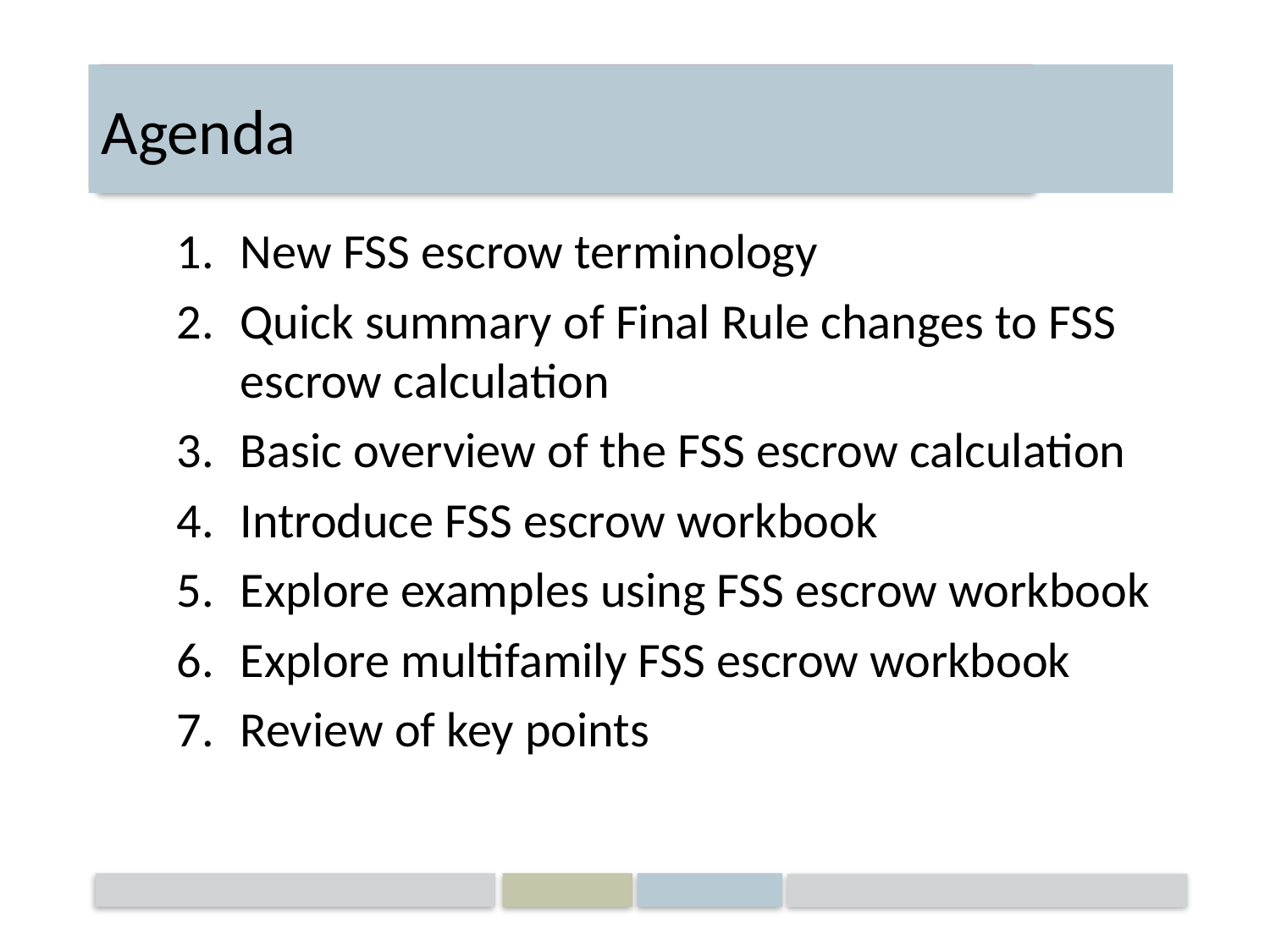

Agenda
# Funding your local housing strategy
New FSS escrow terminology
Quick summary of Final Rule changes to FSS escrow calculation
Basic overview of the FSS escrow calculation
Introduce FSS escrow workbook
Explore examples using FSS escrow workbook
Explore multifamily FSS escrow workbook
Review of key points